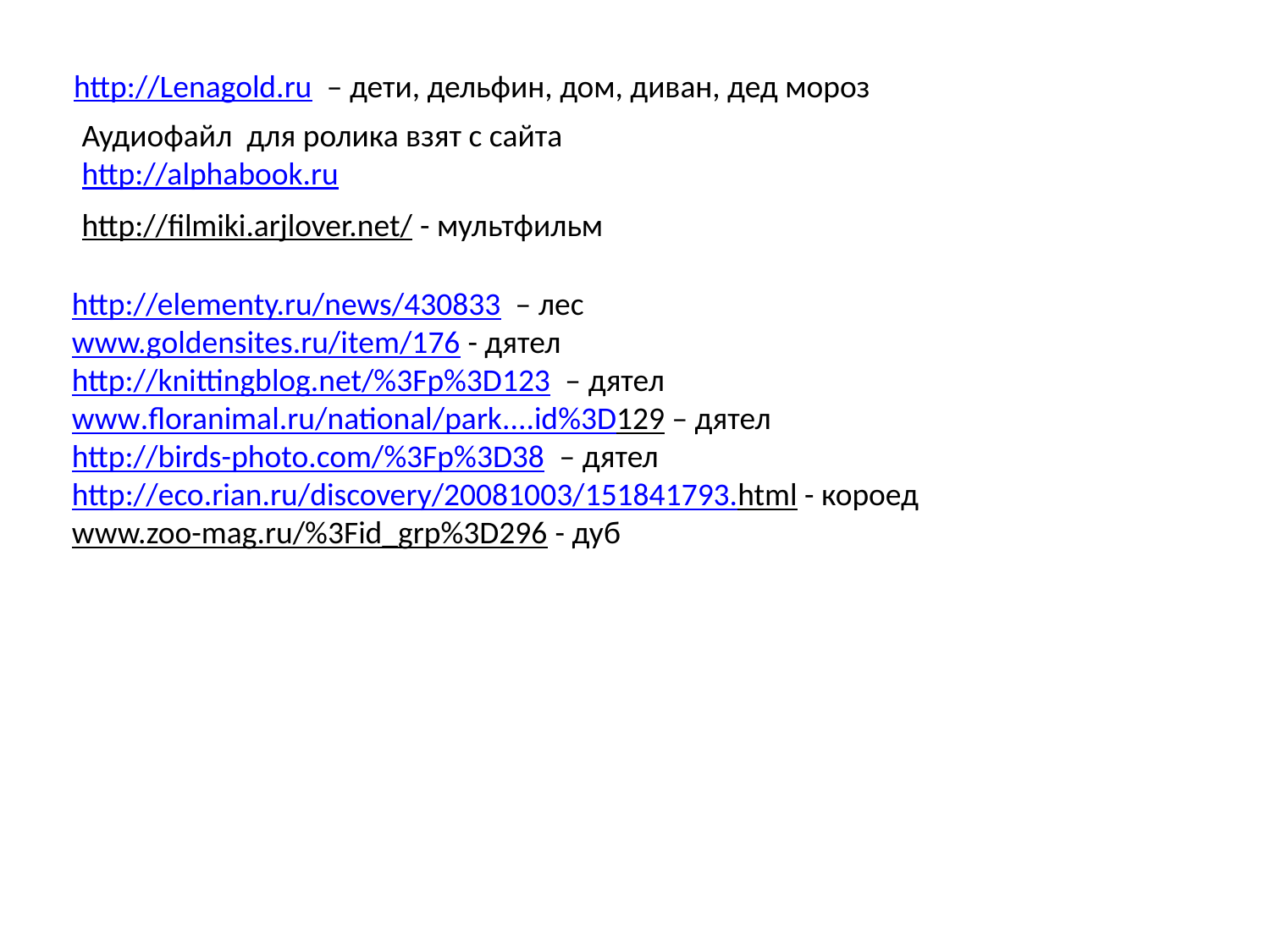

http://Lenagold.ru  – дети, дельфин, дом, диван, дед мороз
Аудиофайл  для ролика взят с сайта http://alphabook.ru
http://filmiki.arjlover.net/ - мультфильм
http://elementy.ru/news/430833  – лес
www.goldensites.ru/item/176 - дятел
http://knittingblog.net/%3Fp%3D123  – дятел
www.floranimal.ru/national/park....id%3D129 – дятел
http://birds-photo.com/%3Fp%3D38  – дятел
http://eco.rian.ru/discovery/20081003/151841793.html - короед
www.zoo-mag.ru/%3Fid_grp%3D296 - дуб